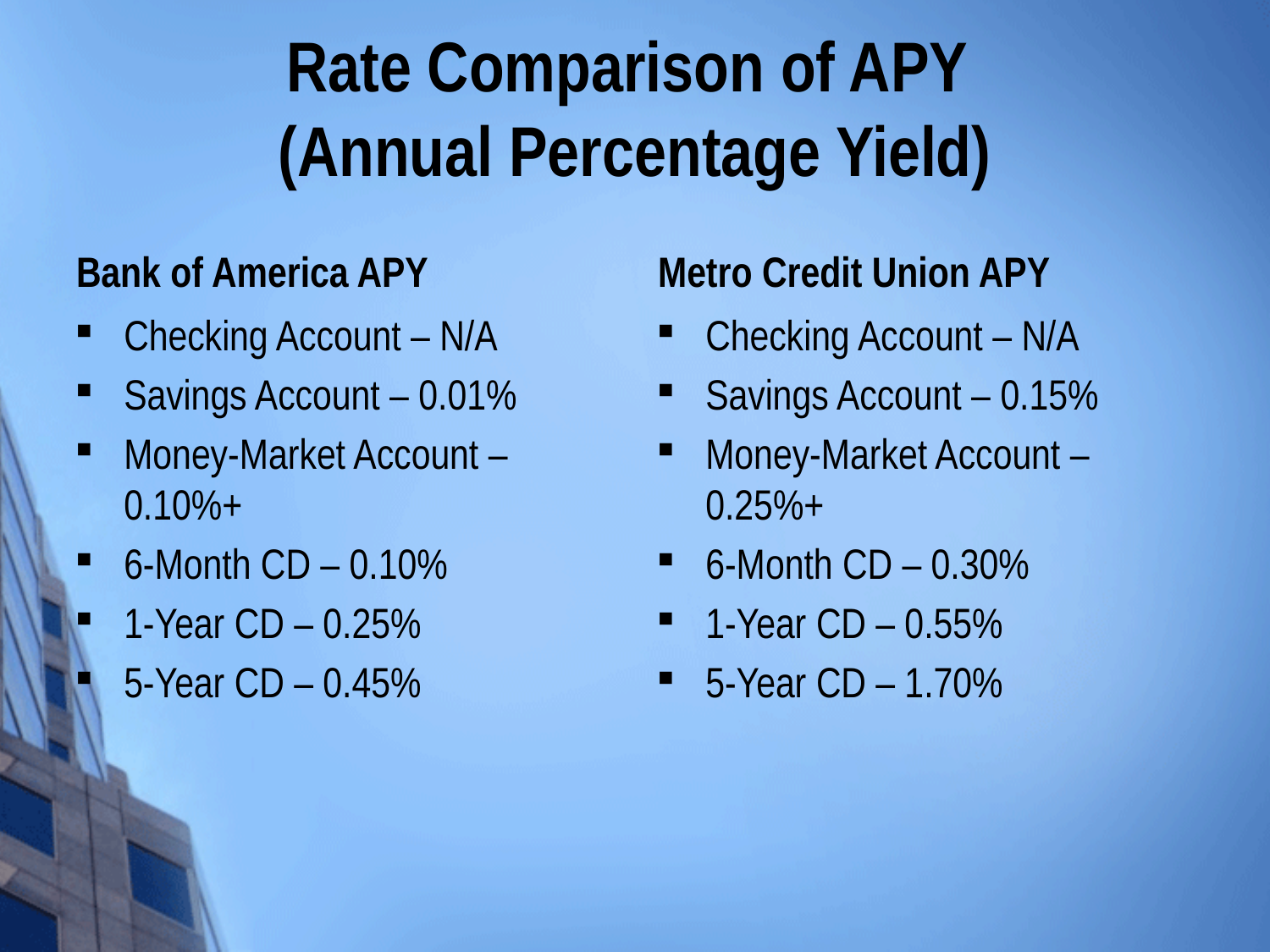

# Rate Comparison of APY (Annual Percentage Yield)
Bank of America APY
Metro Credit Union APY
Checking Account – N/A
Savings Account – 0.01%
Money-Market Account – 0.10%+
6-Month CD – 0.10%
1-Year CD – 0.25%
5-Year CD – 0.45%
Checking Account – N/A
Savings Account – 0.15%
Money-Market Account – 0.25%+
6-Month CD – 0.30%
1-Year CD – 0.55%
5-Year CD – 1.70%